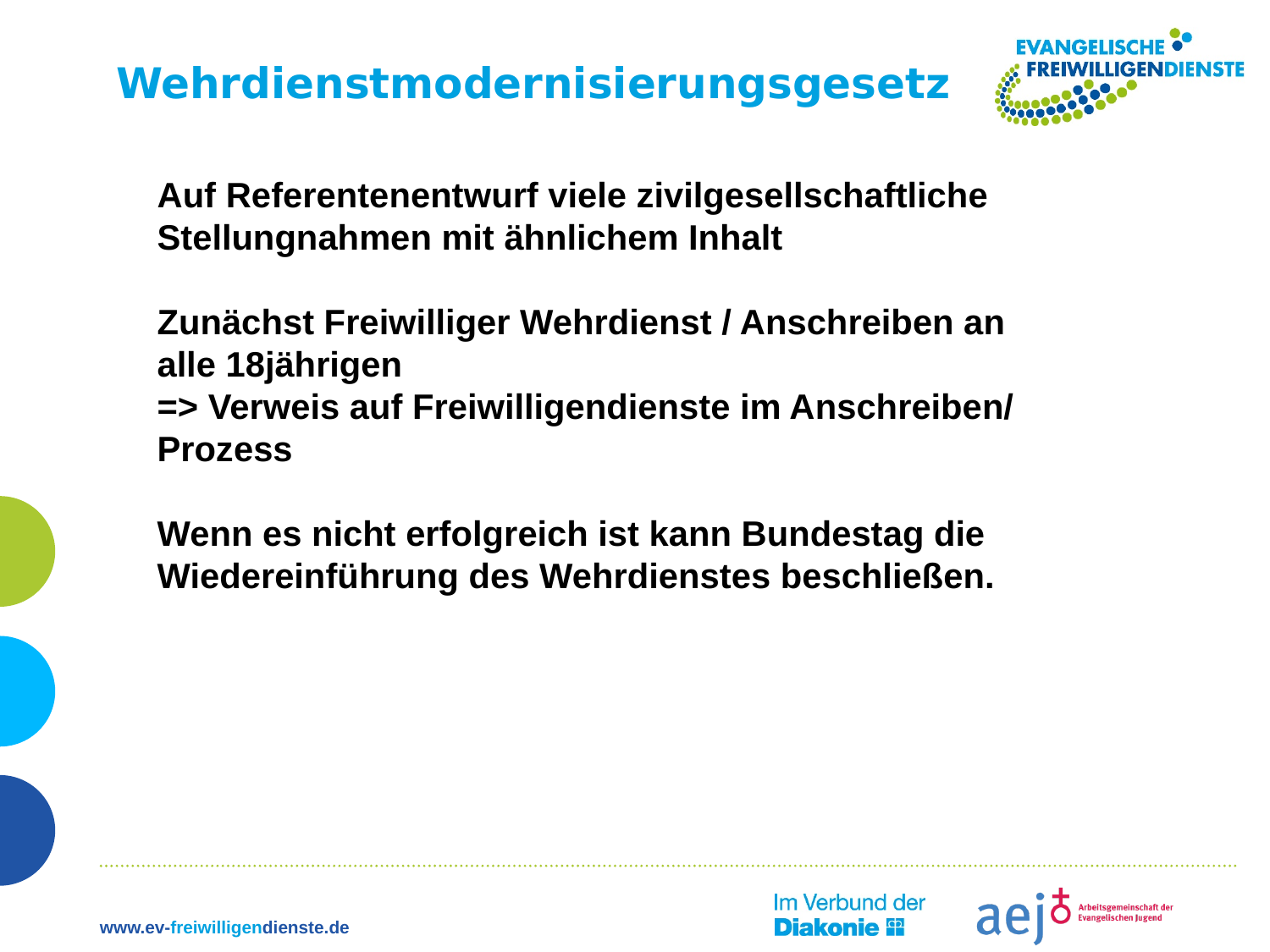

# Wehrdienstmodernisierungsgesetz
Auf Referentenentwurf viele zivilgesellschaftliche Stellungnahmen mit ähnlichem Inhalt

Zunächst Freiwilliger Wehrdienst / Anschreiben an alle 18jährigen
=> Verweis auf Freiwilligendienste im Anschreiben/ Prozess

Wenn es nicht erfolgreich ist kann Bundestag die Wiedereinführung des Wehrdienstes beschließen.